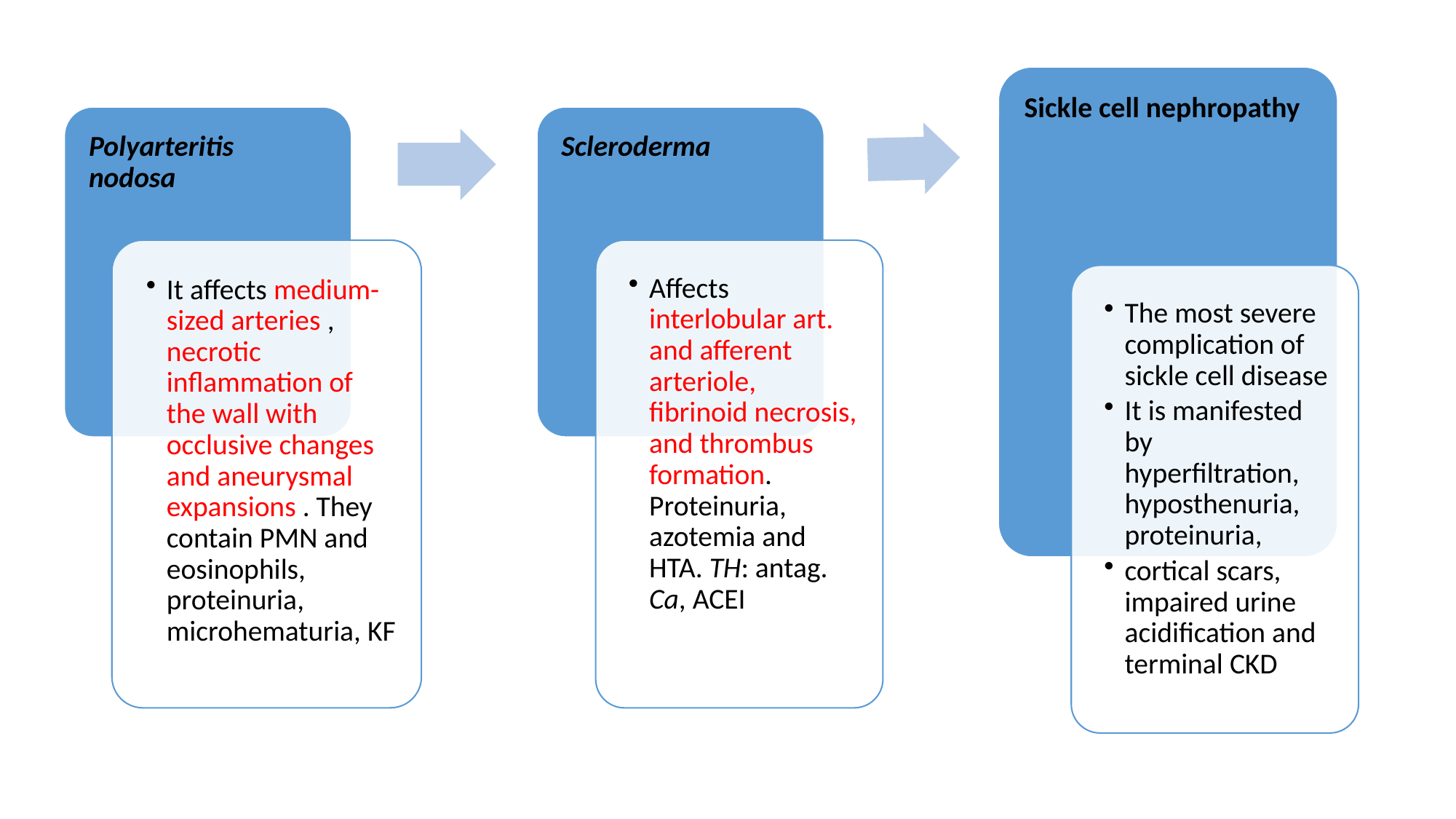

Polyarteritis nodosa
It affects medium-sized arteries , necrotic inflammation of the wall with occlusive changes and aneurysmal expansions . They contain PMN and eosinophils, proteinuria, microhematuria, KF

Scleroderma
Affects interlobular art. and afferent arteriole, fibrinoid necrosis, and thrombus formation. Proteinuria, azotemia and HTA. TH: antag. Ca, ACEI

Sickle cell nephropathy
The most severe complication of sickle cell disease
It is manifested by hyperfiltration, hyposthenuria, proteinuria,
cortical scars, impaired urine acidification and terminal CKD